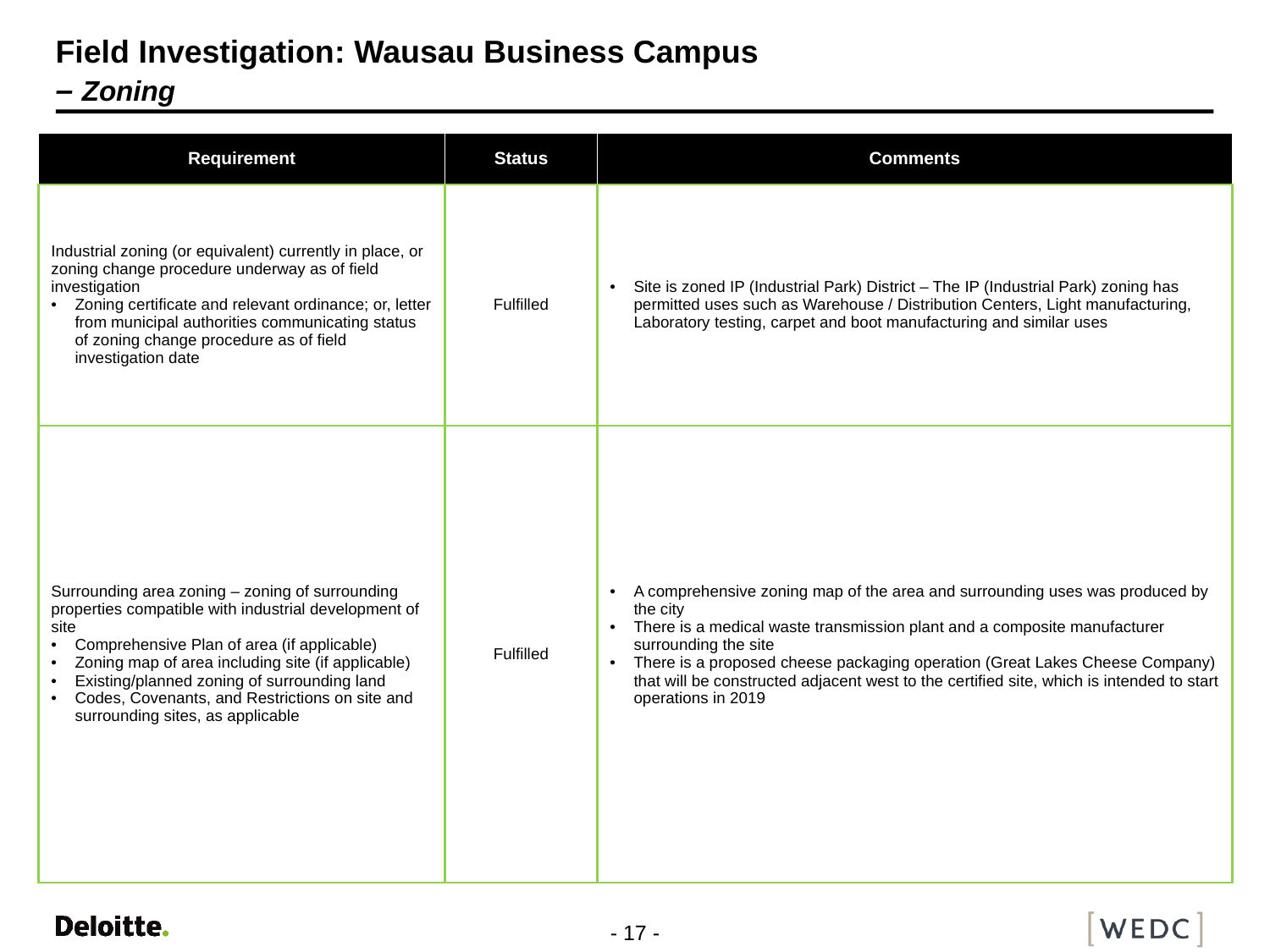

# Field Investigation: Wausau Business Campus – Zoning
| Requirement | Status | Comments |
| --- | --- | --- |
| Industrial zoning (or equivalent) currently in place, or zoning change procedure underway as of field investigation Zoning certificate and relevant ordinance; or, letter from municipal authorities communicating status of zoning change procedure as of field investigation date | Fulfilled | Site is zoned IP (Industrial Park) District – The IP (Industrial Park) zoning has permitted uses such as Warehouse / Distribution Centers, Light manufacturing, Laboratory testing, carpet and boot manufacturing and similar uses |
| Surrounding area zoning – zoning of surrounding properties compatible with industrial development of site Comprehensive Plan of area (if applicable) Zoning map of area including site (if applicable) Existing/planned zoning of surrounding land Codes, Covenants, and Restrictions on site and surrounding sites, as applicable | Fulfilled | A comprehensive zoning map of the area and surrounding uses was produced by the city There is a medical waste transmission plant and a composite manufacturer surrounding the site There is a proposed cheese packaging operation (Great Lakes Cheese Company) that will be constructed adjacent west to the certified site, which is intended to start operations in 2019 |